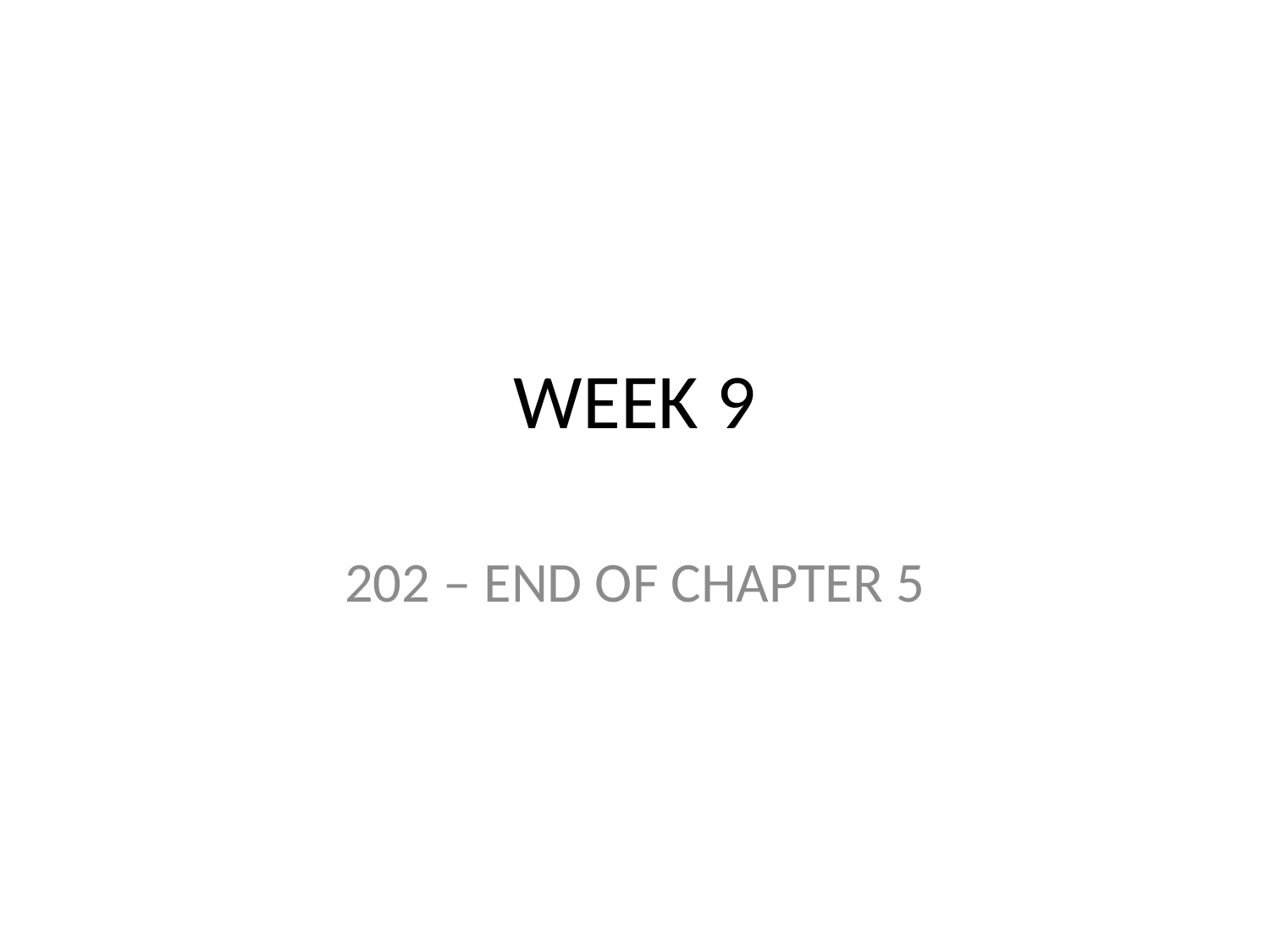

# WEEK 9
202 – END OF CHAPTER 5